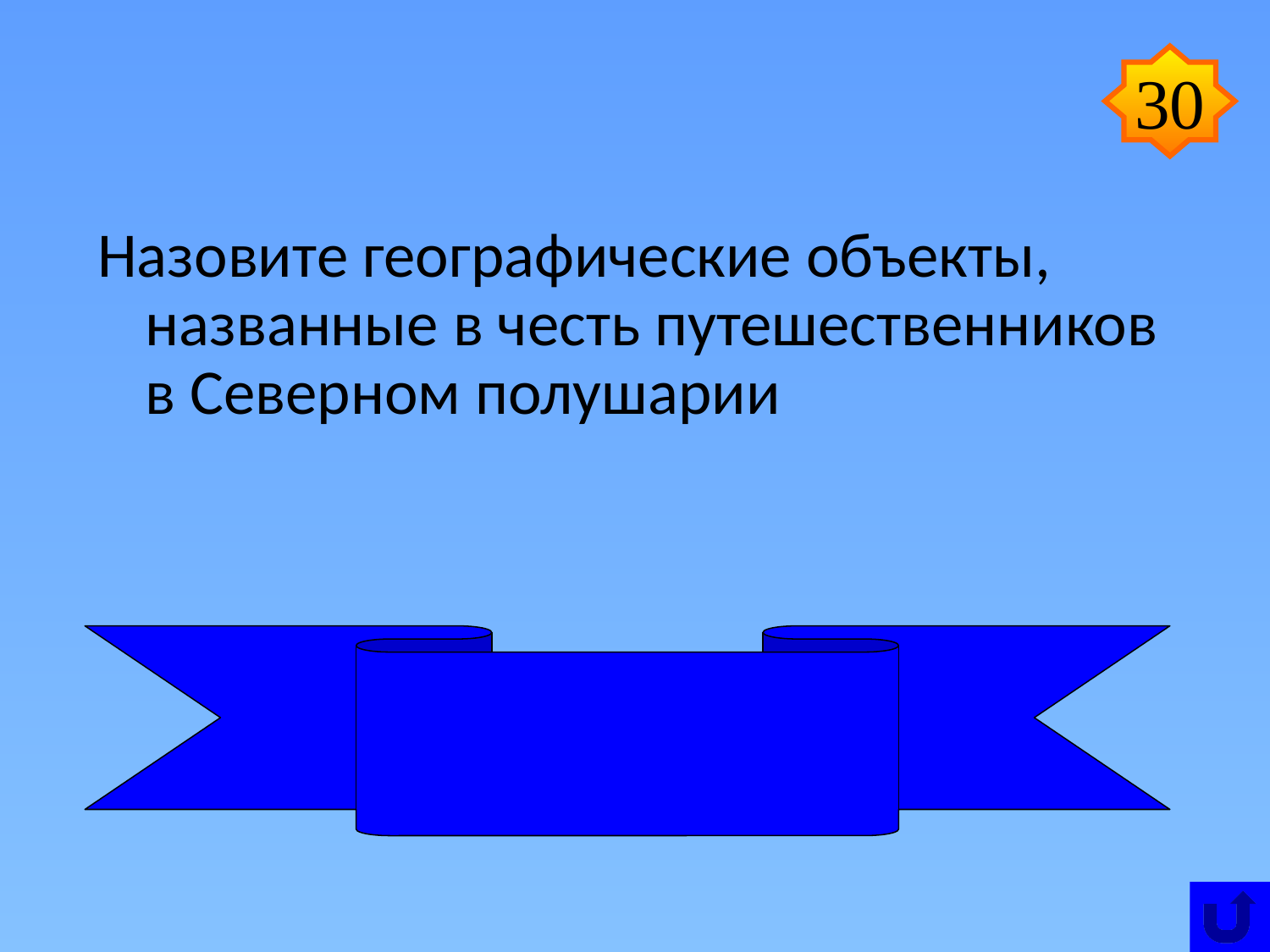

30
Назовите географические объекты, названные в честь путешественников в Северном полушарии

Берингово море,море Лаптевых, Хабаровск,
мыс Дежнева, море Бофорта, Гудзонов залив…